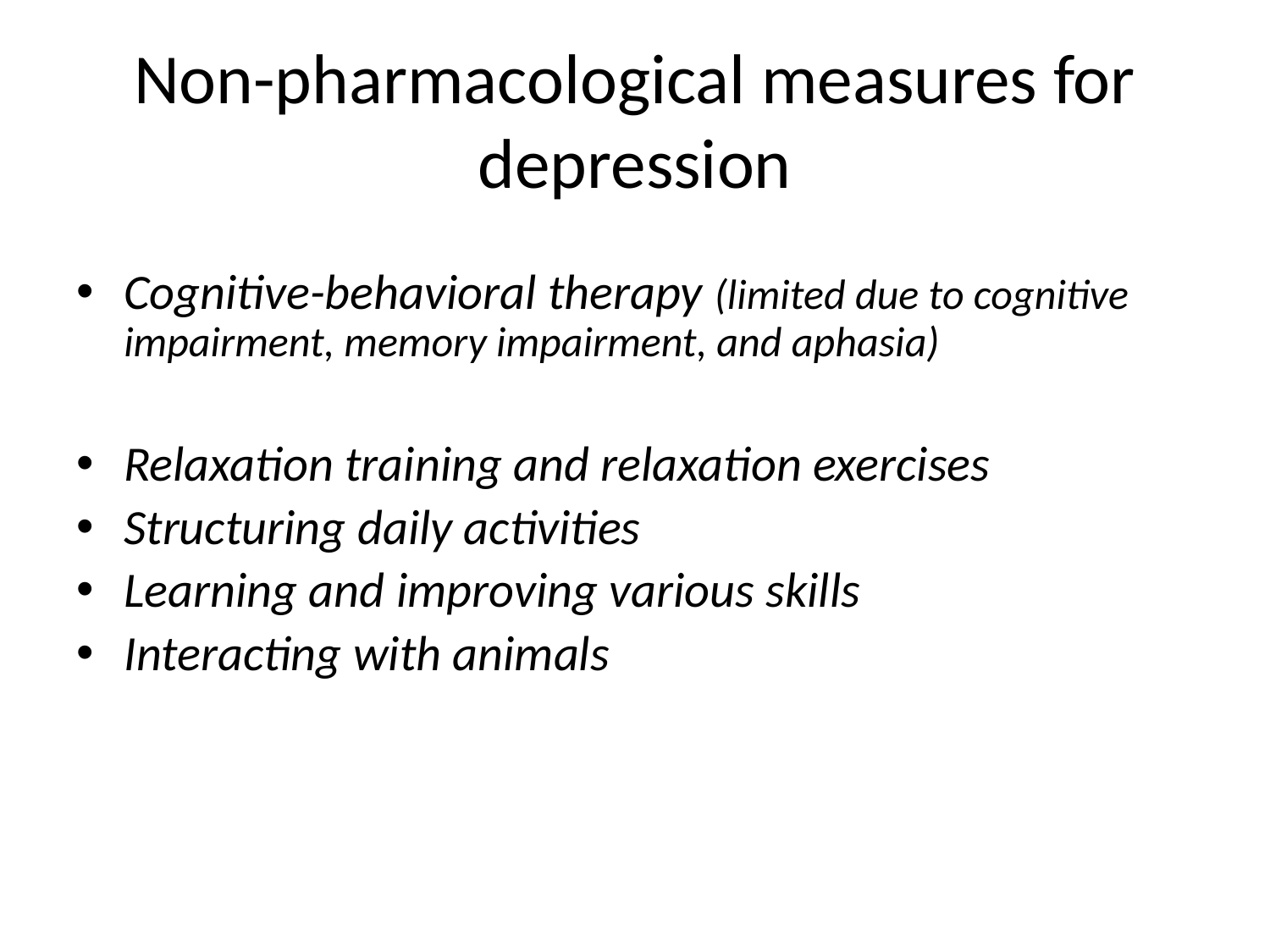

Non-pharmacological measures for depression
Cognitive-behavioral therapy (limited due to cognitive impairment, memory impairment, and aphasia)

Relaxation training and relaxation exercises
Structuring daily activities
Learning and improving various skills
Interacting with animals